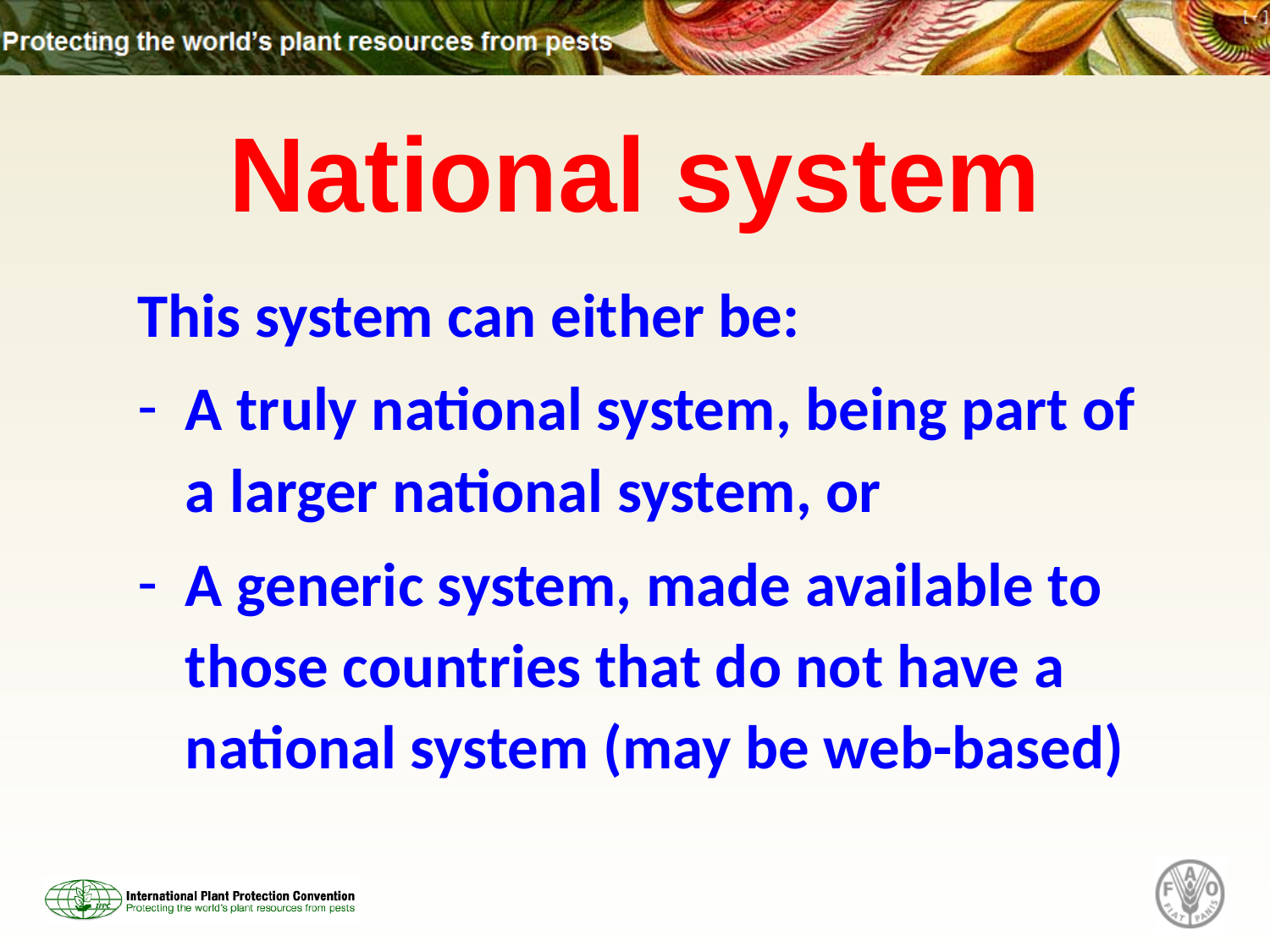

National system
This system can either be:
A truly national system, being part of a larger national system, or
A generic system, made available to those countries that do not have a national system (may be web-based)